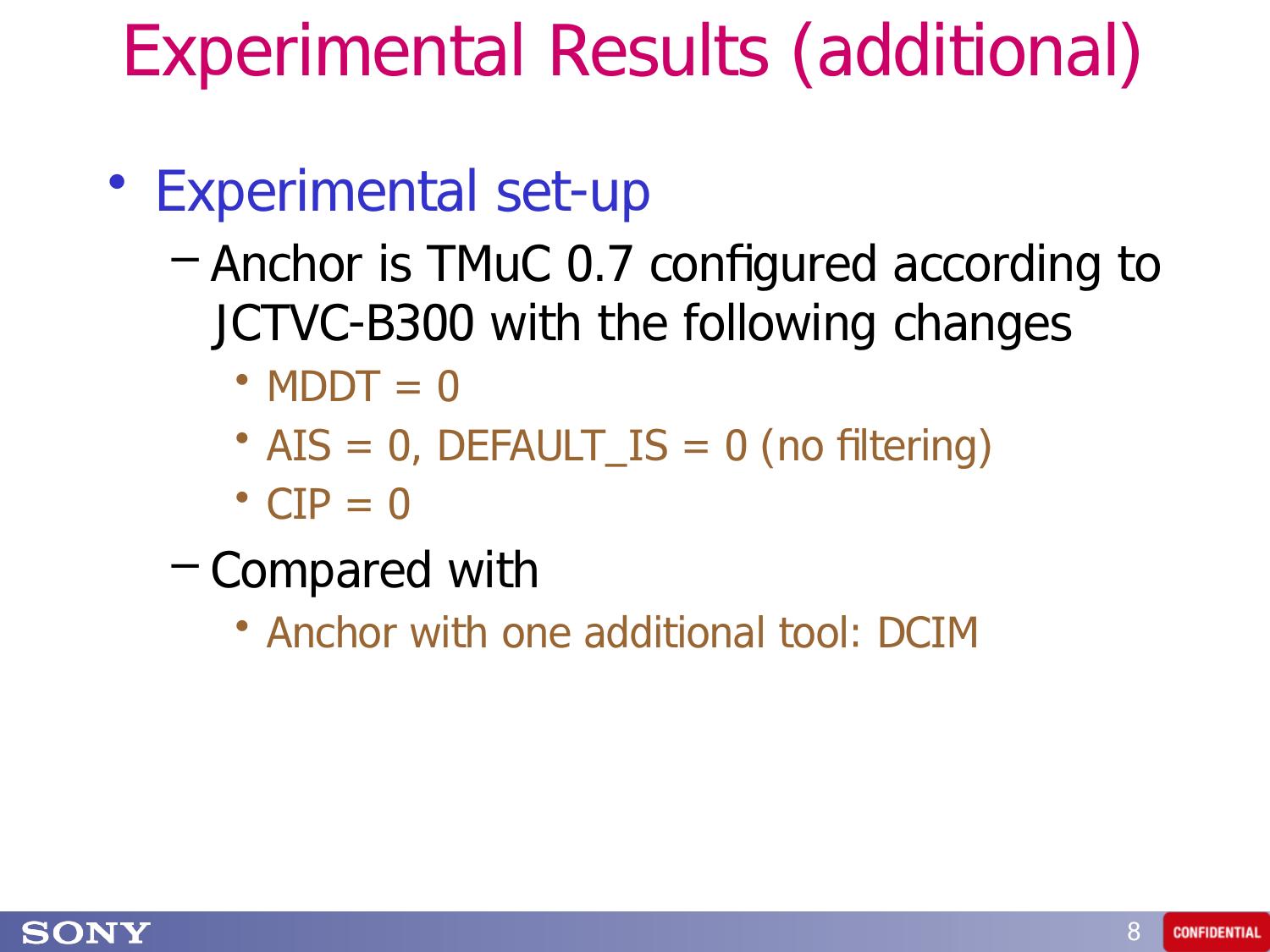

# Experimental Results (additional)
Experimental set-up
Anchor is TMuC 0.7 configured according to JCTVC-B300 with the following changes
MDDT = 0
AIS = 0, DEFAULT_IS = 0 (no filtering)
CIP = 0
Compared with
Anchor with one additional tool: DCIM

8